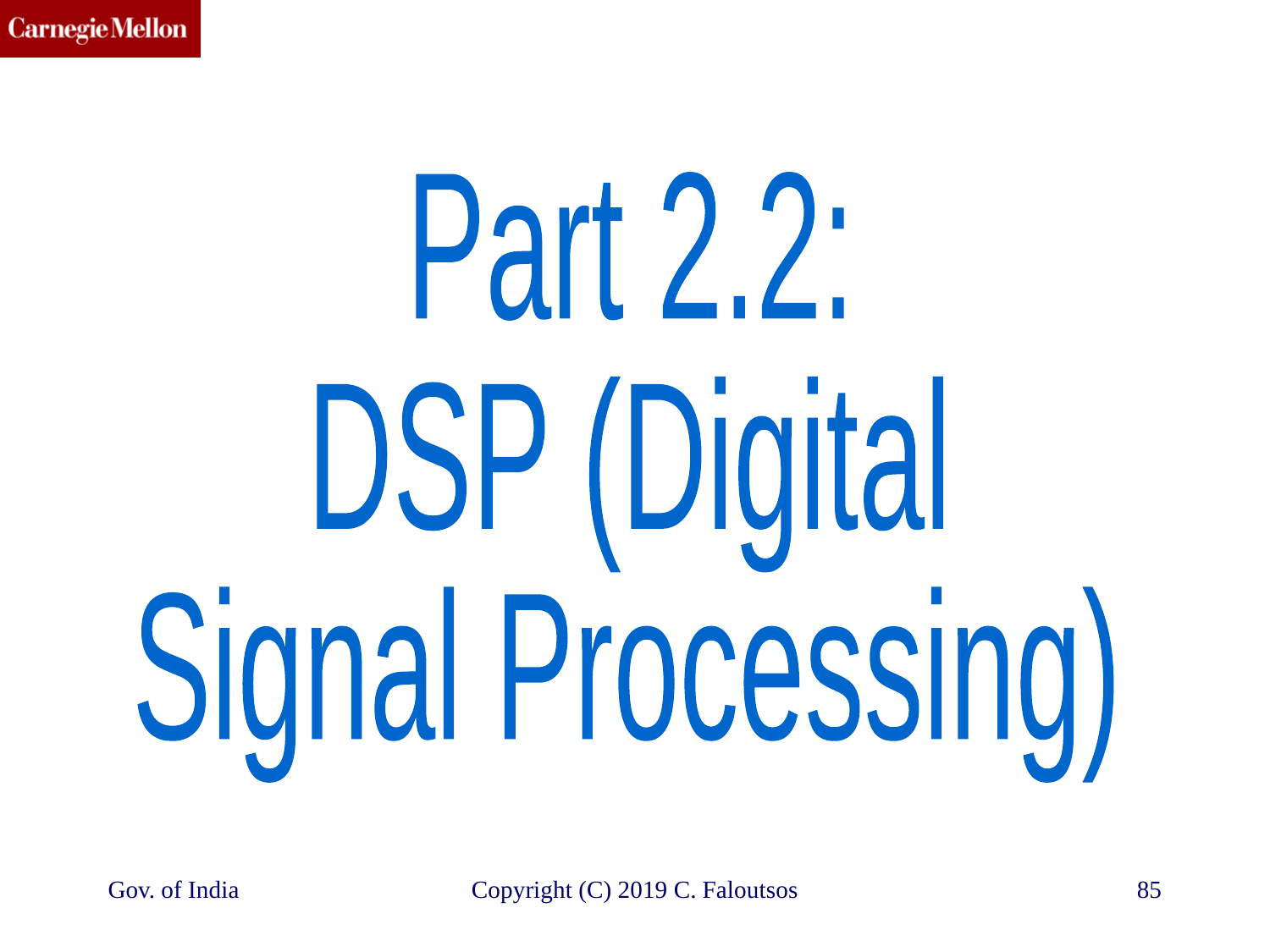

Part 2.2:
DSP (Digital
Signal Processing)
Gov. of India
Copyright (C) 2019 C. Faloutsos
85